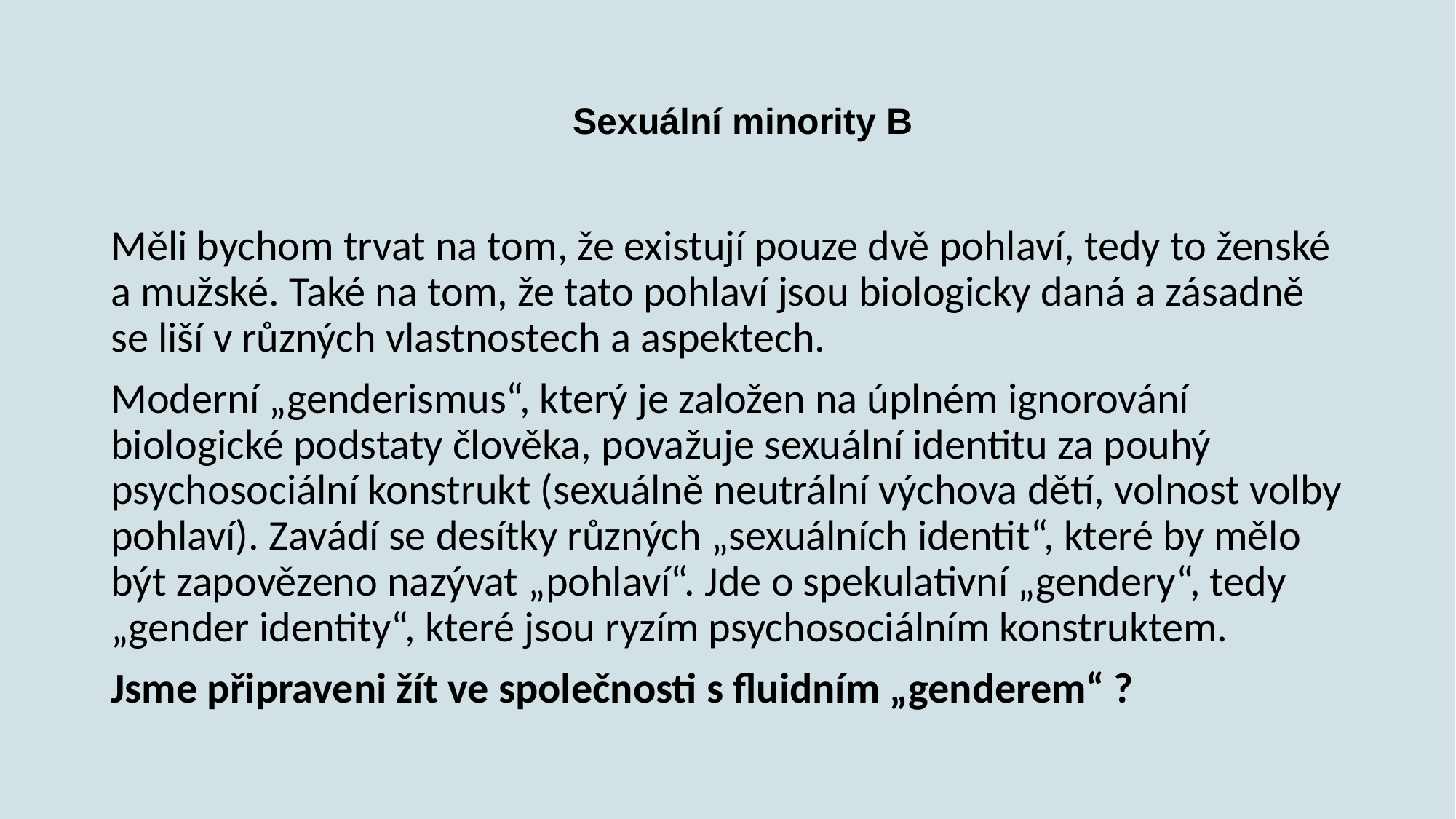

# Sexuální minority B
Měli bychom trvat na tom, že existují pouze dvě pohlaví, tedy to ženské a mužské. Také na tom, že tato pohlaví jsou biologicky daná a zásadně se liší v různých vlastnostech a aspektech.
Moderní „genderismus“, který je založen na úplném ignorování biologické podstaty člověka, považuje sexuální identitu za pouhý psychosociální konstrukt (sexuálně neutrální výchova dětí, volnost volby pohlaví). Zavádí se desítky různých „sexuálních identit“, které by mělo být zapovězeno nazývat „pohlaví“. Jde o spekulativní „gendery“, tedy „gender identity“, které jsou ryzím psychosociálním konstruktem.
Jsme připraveni žít ve společnosti s fluidním „genderem“ ?